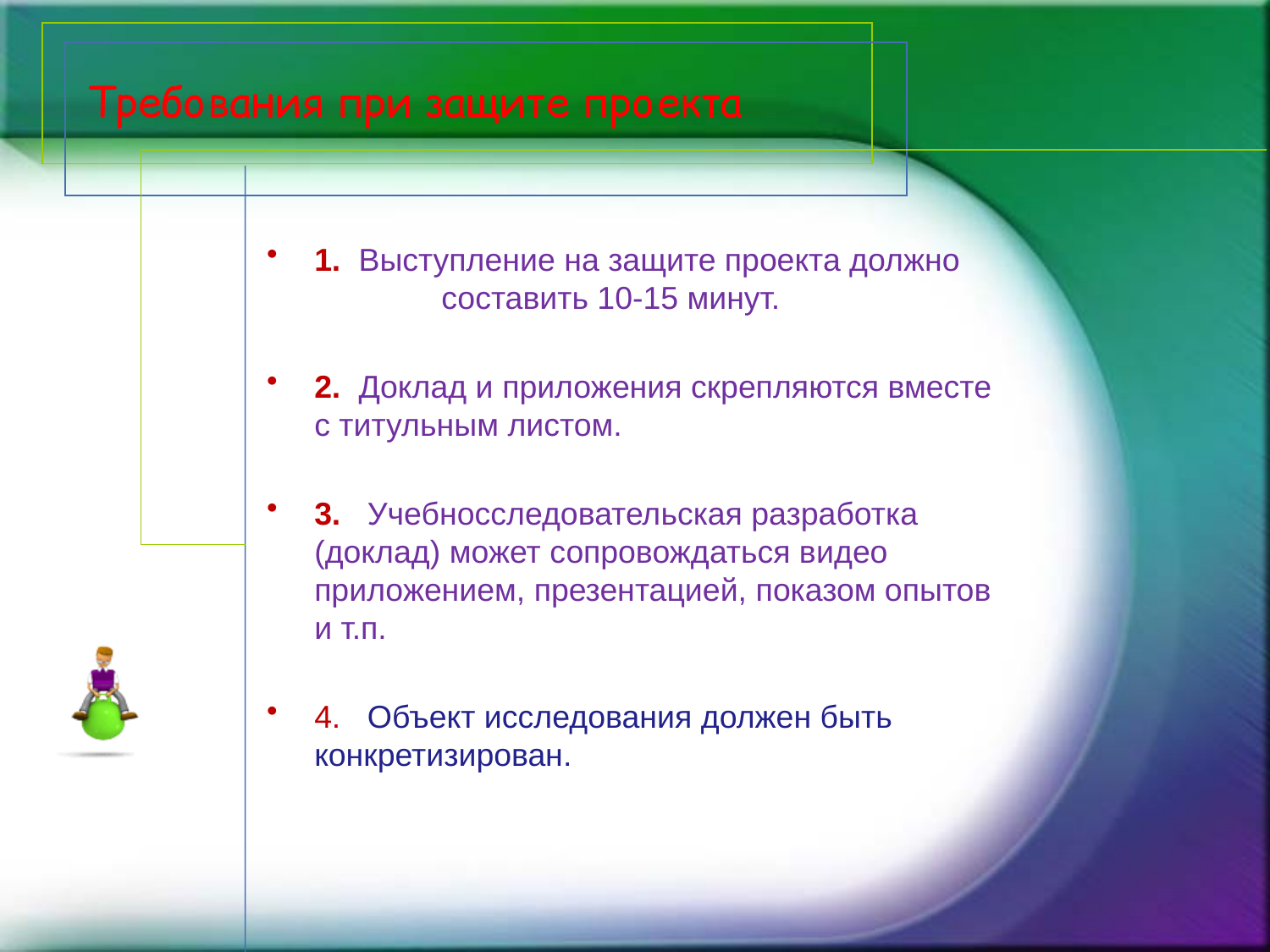

# Требования при защите проекта
1.  Выступление на защите проекта должно    	составить 10-15 минут.

2.  Доклад и приложения скрепляются вместе с титульным листом.

3.   Учебносследовательская разработка (доклад) может сопровождаться видео приложением, презентацией, показом опытов и т.п.

4.   Объект исследования должен быть конкретизирован.